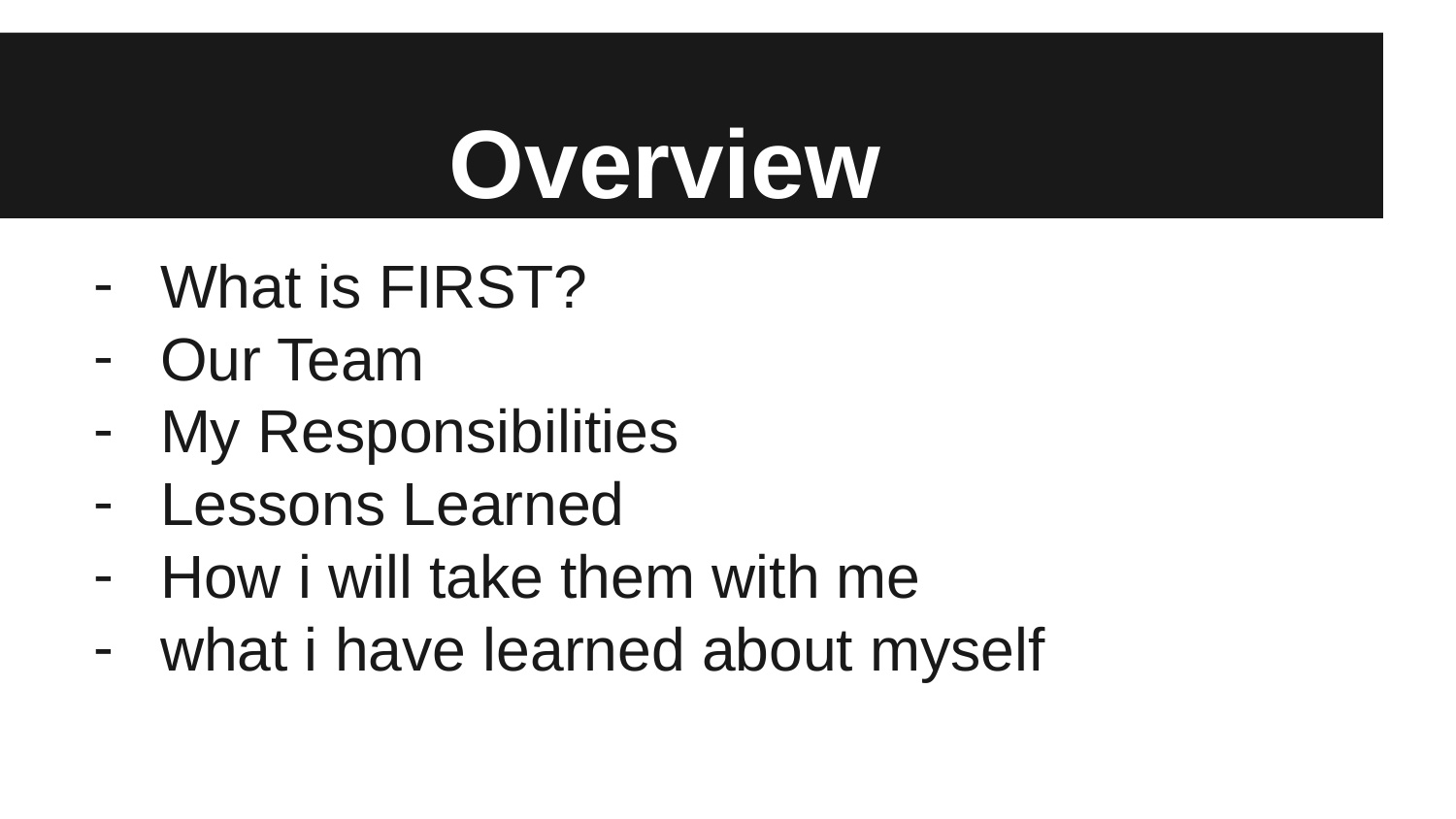

# Overview
What is FIRST?
Our Team
My Responsibilities
Lessons Learned
How i will take them with me
what i have learned about myself